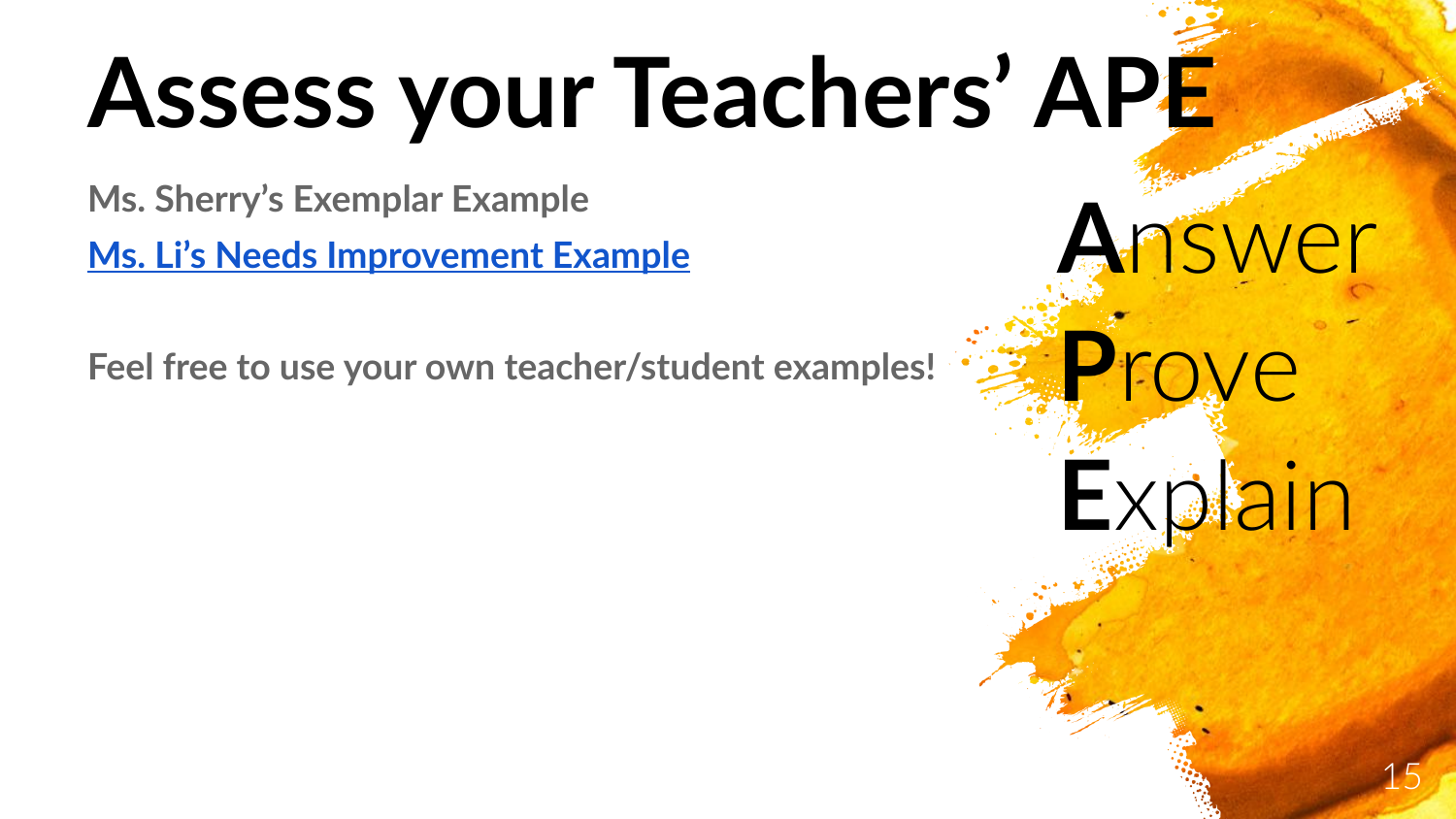

# Assess your Teachers’ APE
Ms. Sherry’s Exemplar Example
Ms. Li’s Needs Improvement Example

Feel free to use your own teacher/student examples!
Answer
Prove
Explain
15